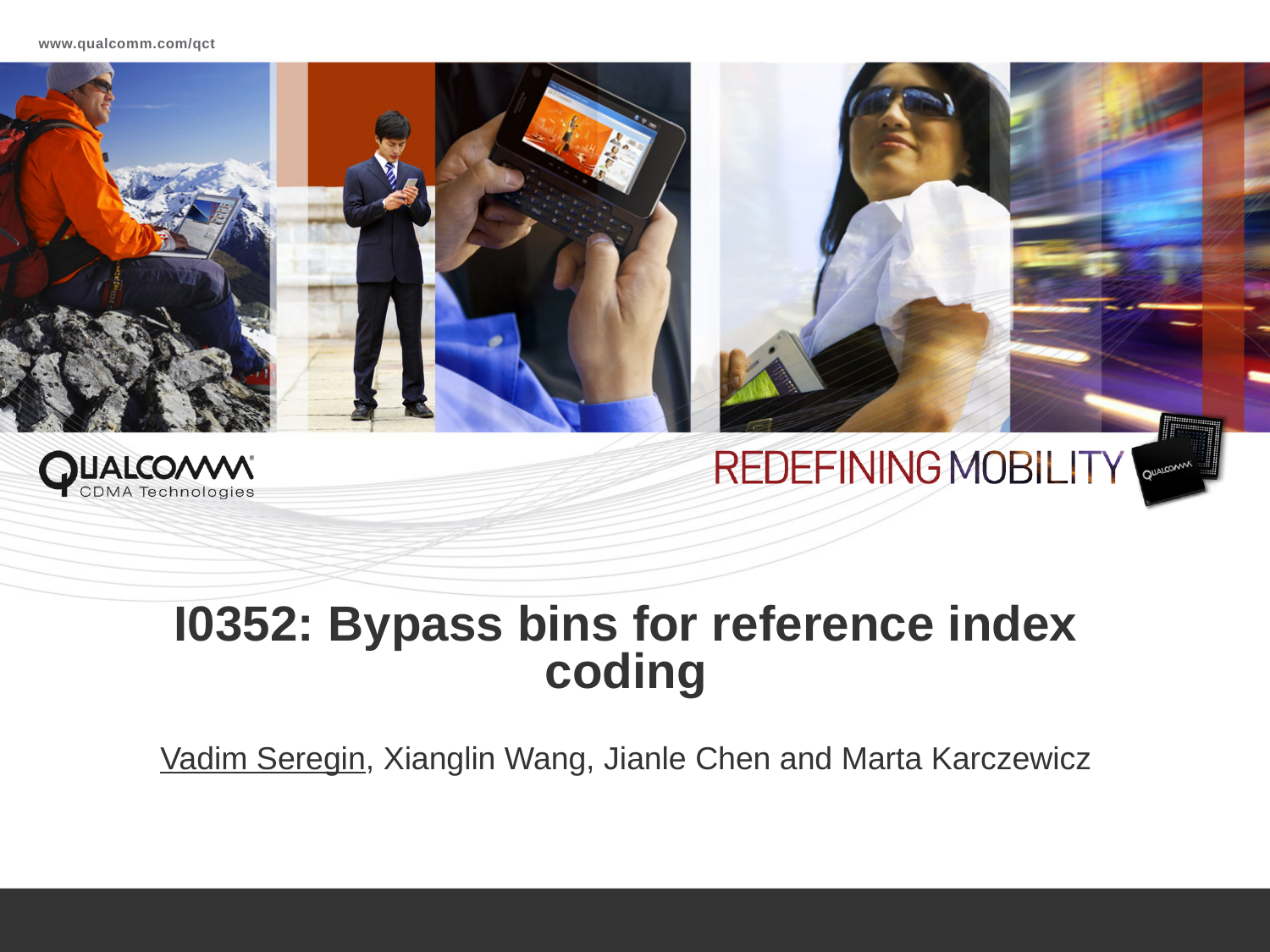

# I0352: Bypass bins for reference index coding Vadim Seregin, Xianglin Wang, Jianle Chen and Marta Karczewicz